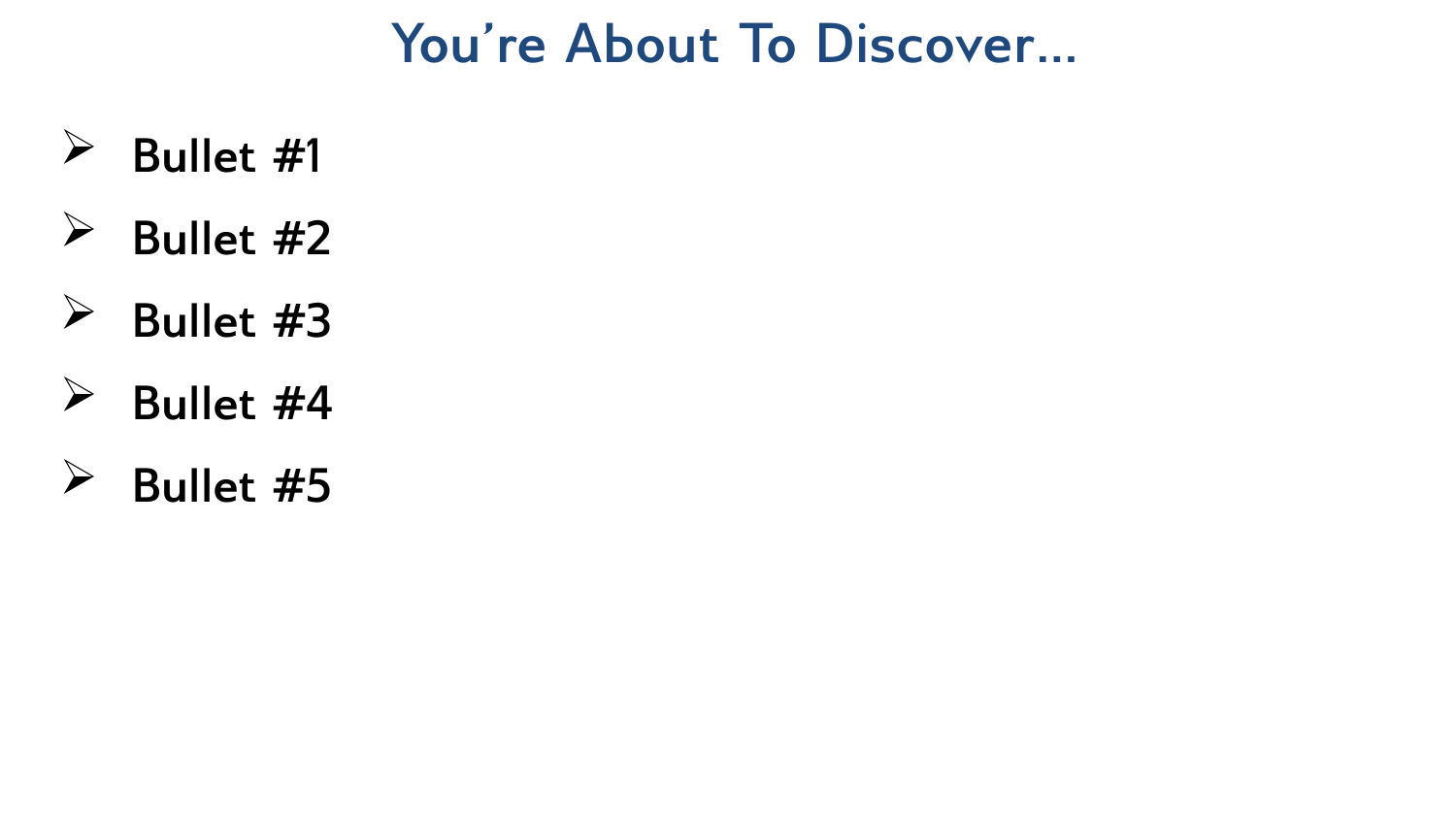

You’re About To Discover…
Bullet #1
Bullet #2
Bullet #3
Bullet #4
Bullet #5